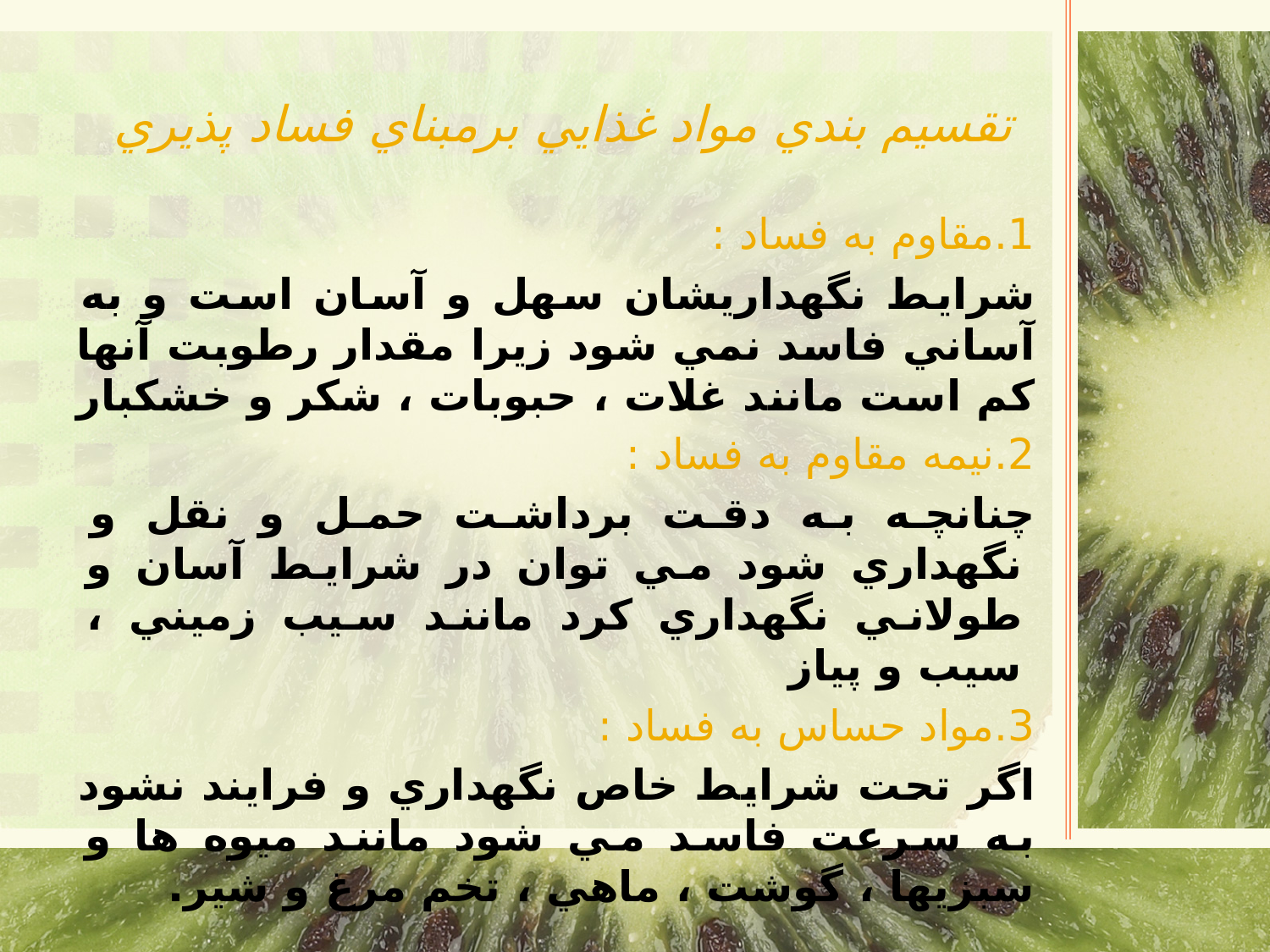

# تقسيم بندي مواد غذايي برمبناي فساد پذيري
1.مقاوم به فساد :
شرايط نگهداريشان سهل و آسان است و به آساني فاسد نمي شود زيرا مقدار رطوبت آنها كم است مانند غلات ، حبوبات ، شكر و خشكبار
2.نيمه مقاوم به فساد :
چنانچه به دقت برداشت حمل و نقل و نگهداري شود مي توان در شرايط آسان و طولاني نگهداري كرد مانند سيب زميني ، سيب و پياز
3.مواد حساس به فساد :
اگر تحت شرايط خاص نگهداري و فرايند نشود به سرعت فاسد مي شود مانند ميوه ها و سبزيها ، گوشت ، ماهي ، تخم مرغ و شير.